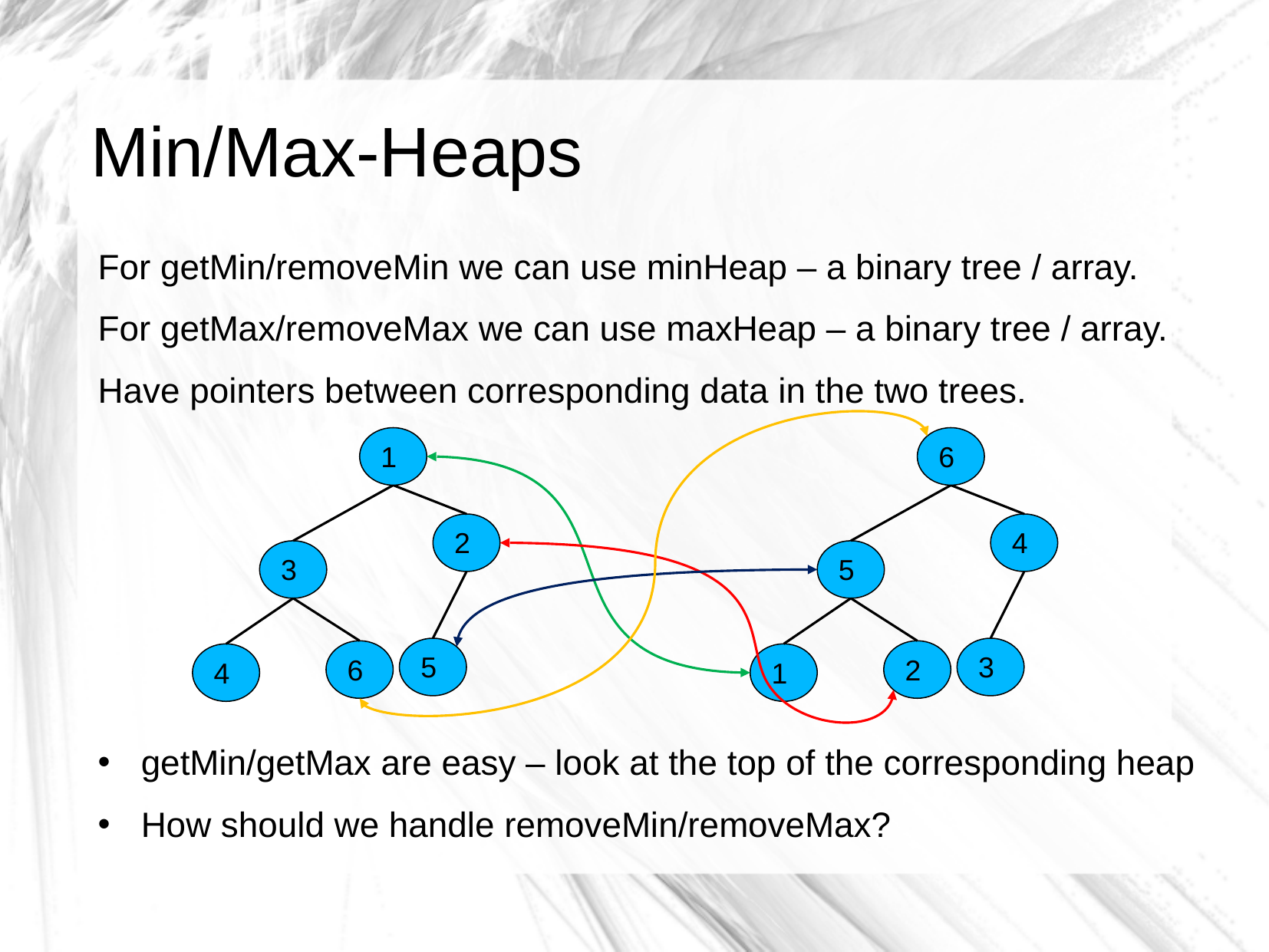

# Min/Max-Heaps
For getMin/removeMin we can use minHeap – a binary tree / array.
For getMax/removeMax we can use maxHeap – a binary tree / array.
Have pointers between corresponding data in the two trees.

getMin/getMax are easy – look at the top of the corresponding heap
How should we handle removeMin/removeMax?
1
6
2
4
3
5
5
3
6
2
4
1